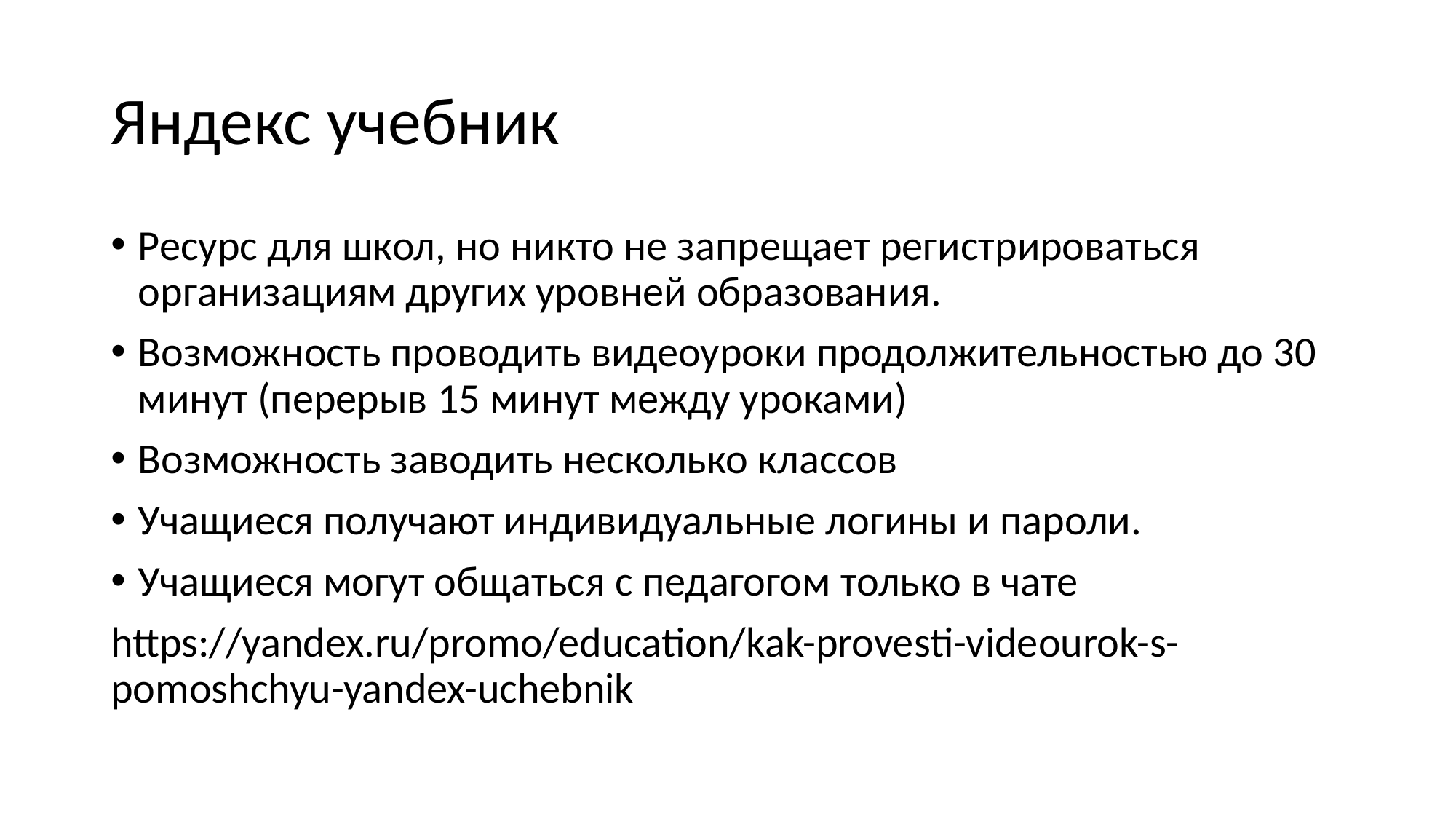

# Яндекс учебник
Ресурс для школ, но никто не запрещает регистрироваться организациям других уровней образования.
Возможность проводить видеоуроки продолжительностью до 30 минут (перерыв 15 минут между уроками)
Возможность заводить несколько классов
Учащиеся получают индивидуальные логины и пароли.
Учащиеся могут общаться с педагогом только в чате
https://yandex.ru/promo/education/kak-provesti-videourok-s-pomoshchyu-yandex-uchebnik